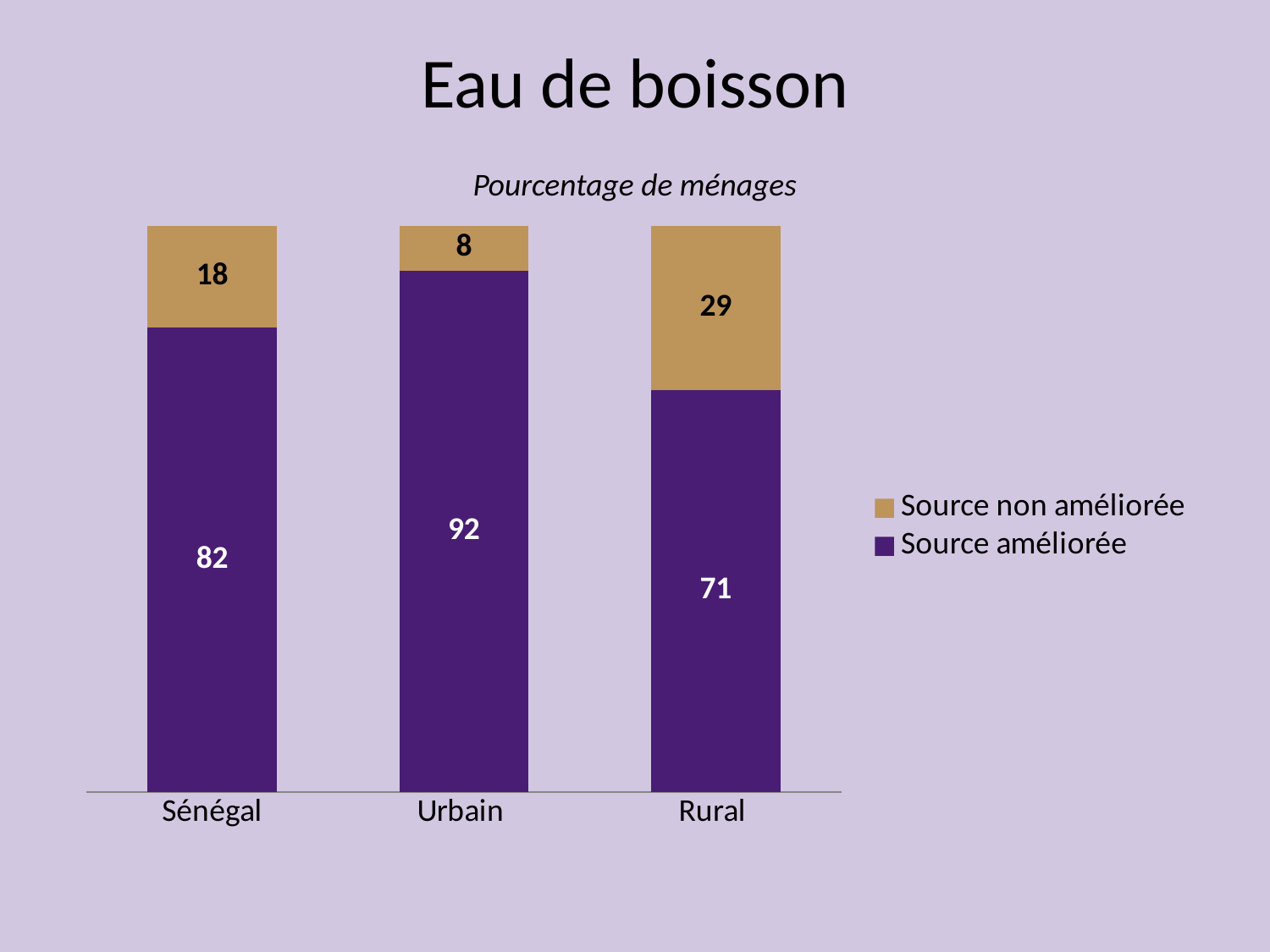

# Eau de boisson
Pourcentage de ménages

### Chart

| Category | Source améliorée | Source non améliorée |
|---|---|---|
| Sénégal | 82.0 | 18.0 |
| Urbain  | 92.0 | 8.0 |
| Rural  | 71.0 | 29.0 |